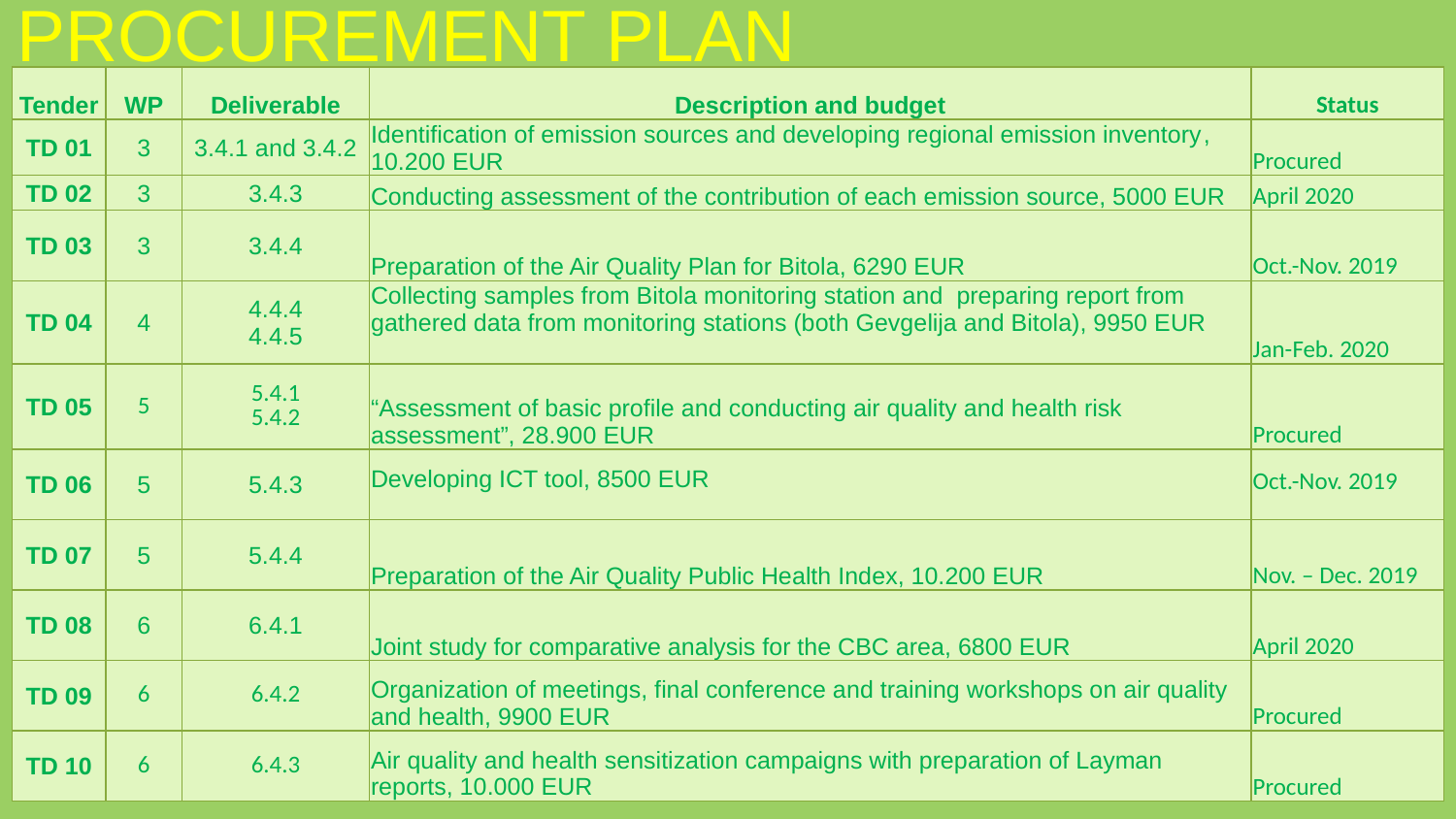

PROCUREMENT PLAN
| Tender | WP | Deliverable | Description and budget | Status |
| --- | --- | --- | --- | --- |
| TD 01 | 3 | 3.4.1 and 3.4.2 | Identification of emission sources and developing regional emission inventory, 10.200 EUR | Procured |
| TD 02 | 3 | 3.4.3 | Conducting assessment of the contribution of each emission source, 5000 EUR | April 2020 |
| TD 03 | 3 | 3.4.4 | Preparation of the Air Quality Plan for Bitola, 6290 EUR | Oct.-Nov. 2019 |
| TD 04 | 4 | 4.4.4 4.4.5 | Collecting samples from Bitola monitoring station and preparing report from gathered data from monitoring stations (both Gevgelija and Bitola), 9950 EUR | Jan-Feb. 2020 |
| TD 05 | 5 | 5.4.1 5.4.2 | “Assessment of basic profile and conducting air quality and health risk assessment”, 28.900 EUR | Procured |
| TD 06 | 5 | 5.4.3 | Developing ICT tool, 8500 EUR | Oct.-Nov. 2019 |
| TD 07 | 5 | 5.4.4 | Preparation of the Air Quality Public Health Index, 10.200 EUR | Nov. – Dec. 2019 |
| TD 08 | 6 | 6.4.1 | Joint study for comparative analysis for the CBC area, 6800 EUR | April 2020 |
| TD 09 | 6 | 6.4.2 | Organization of meetings, final conference and training workshops on air quality and health, 9900 EUR | Procured |
| TD 10 | 6 | 6.4.3 | Air quality and health sensitization campaigns with preparation of Layman reports, 10.000 EUR | Procured |
5